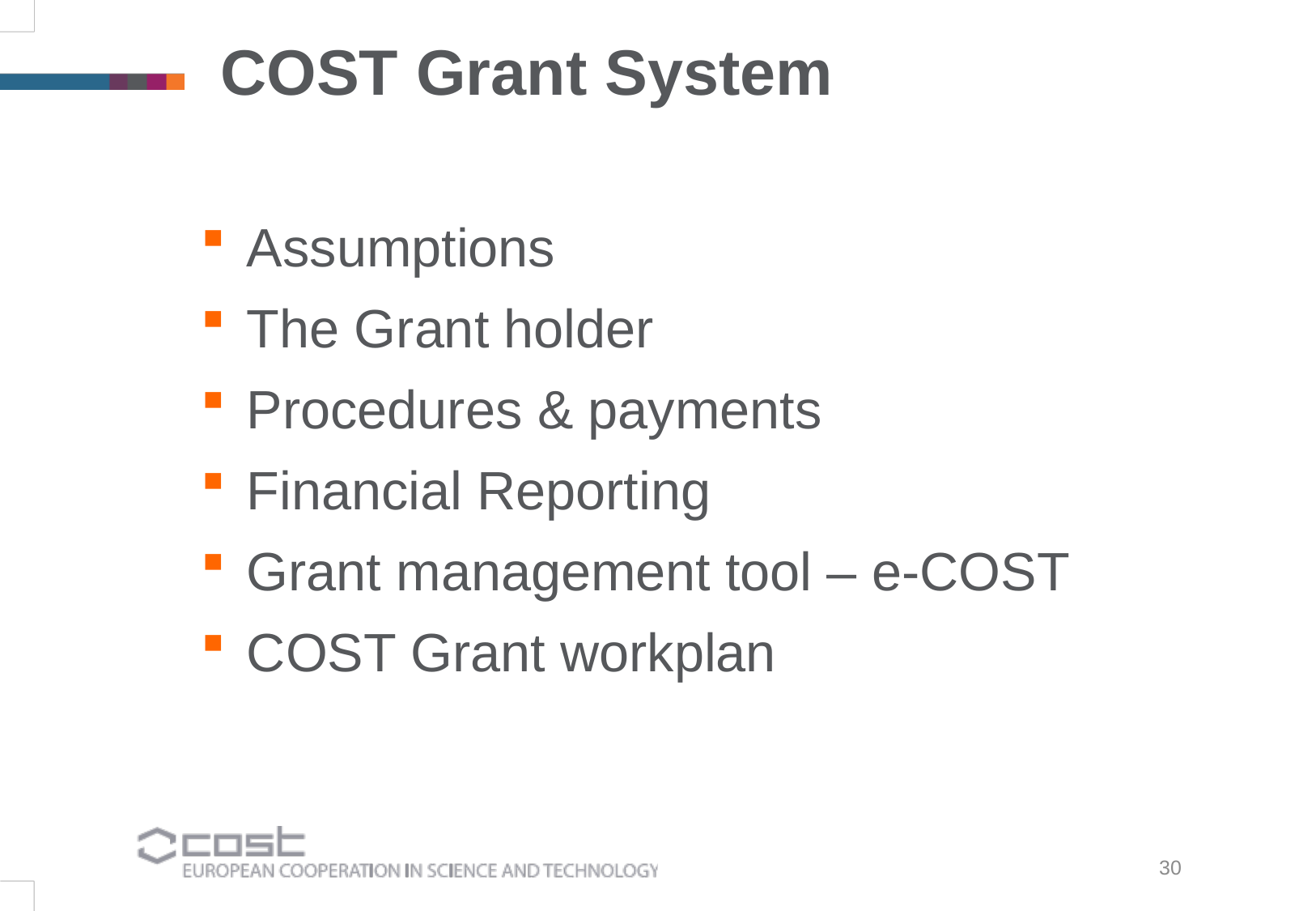

COST Grant System
Assumptions
The Grant holder
Procedures & payments
Financial Reporting
Grant management tool – e-COST
COST Grant workplan

30